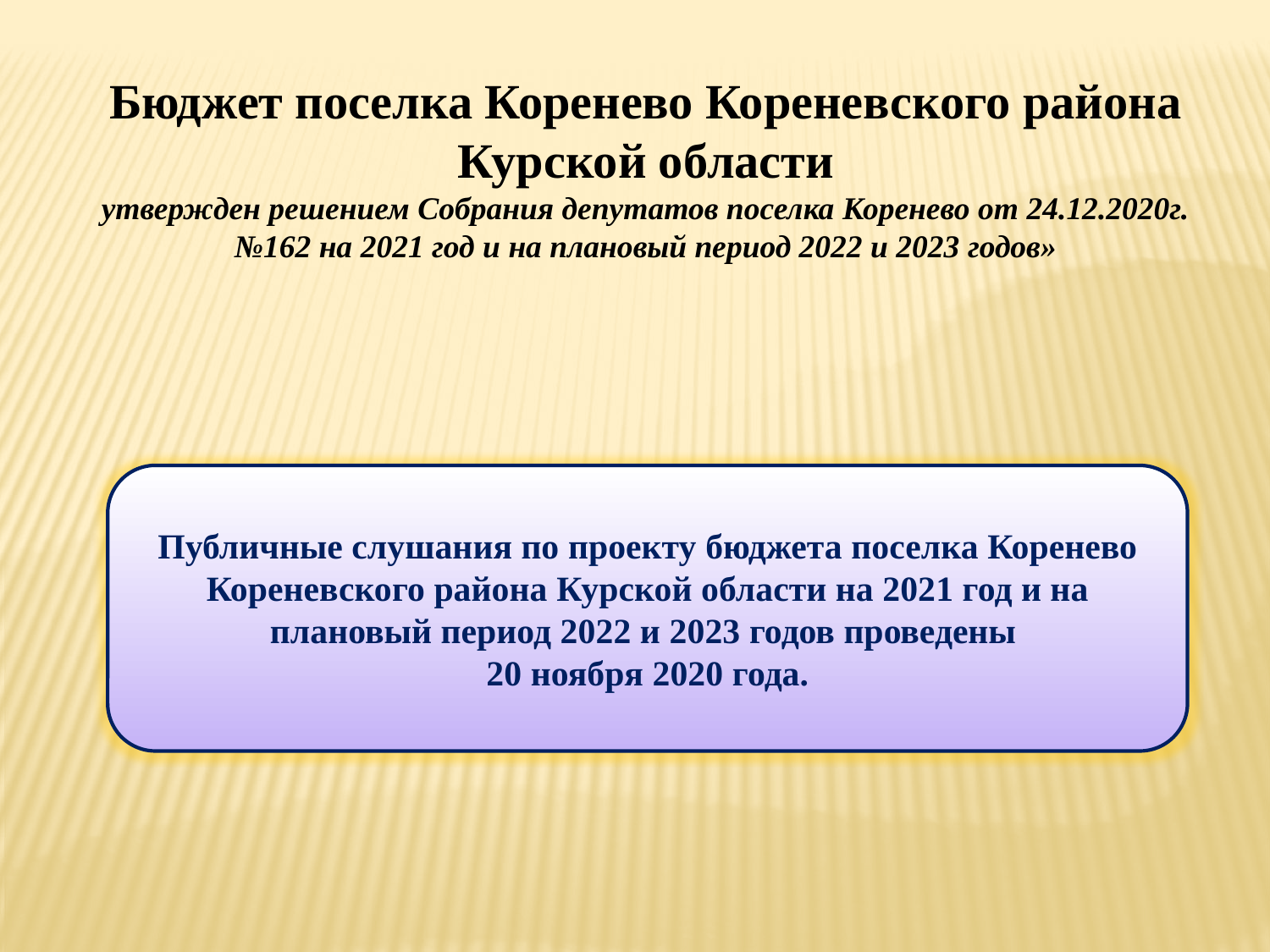

Бюджет поселка Коренево Кореневского района Курской области
утвержден решением Собрания депутатов поселка Коренево от 24.12.2020г. №162 на 2021 год и на плановый период 2022 и 2023 годов»
Публичные слушания по проекту бюджета поселка Коренево Кореневского района Курской области на 2021 год и на плановый период 2022 и 2023 годов проведены
20 ноября 2020 года.